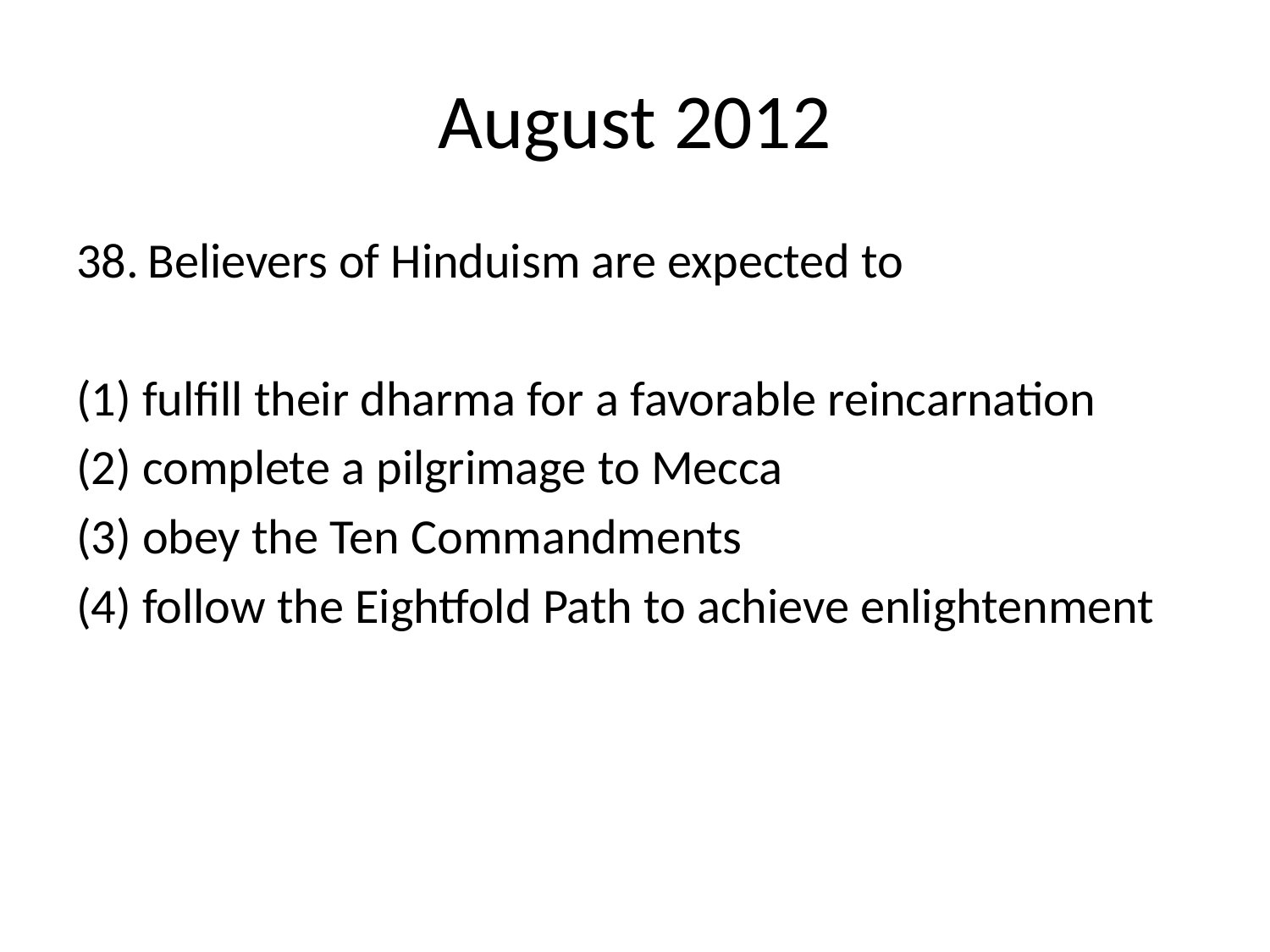

# August 2012
Believers of Hinduism are expected to

(1) fulfill their dharma for a favorable reincarnation
(2) complete a pilgrimage to Mecca
(3) obey the Ten Commandments
(4) follow the Eightfold Path to achieve enlightenment